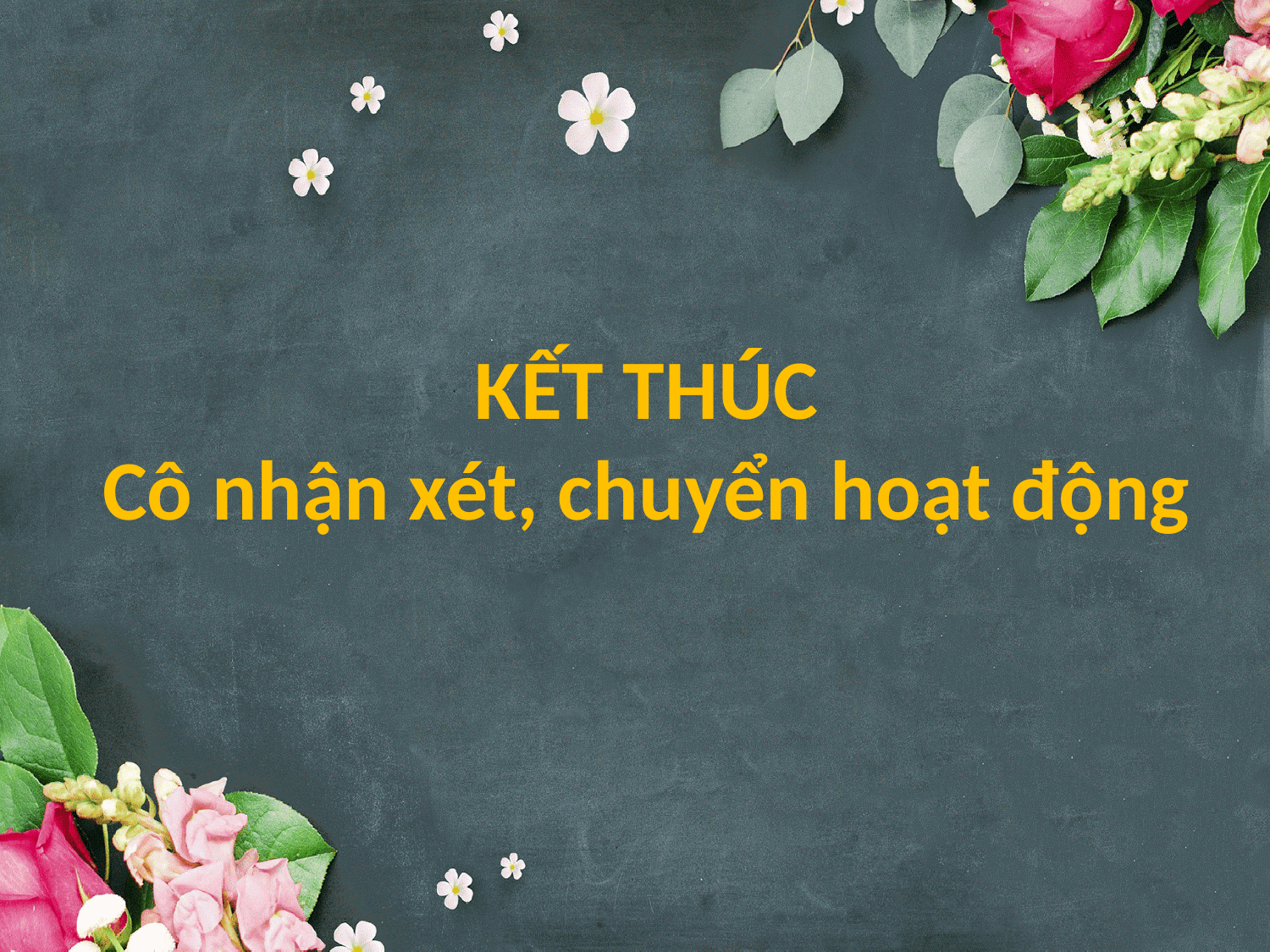

KẾT THÚC
Cô nhận xét, chuyển hoạt động